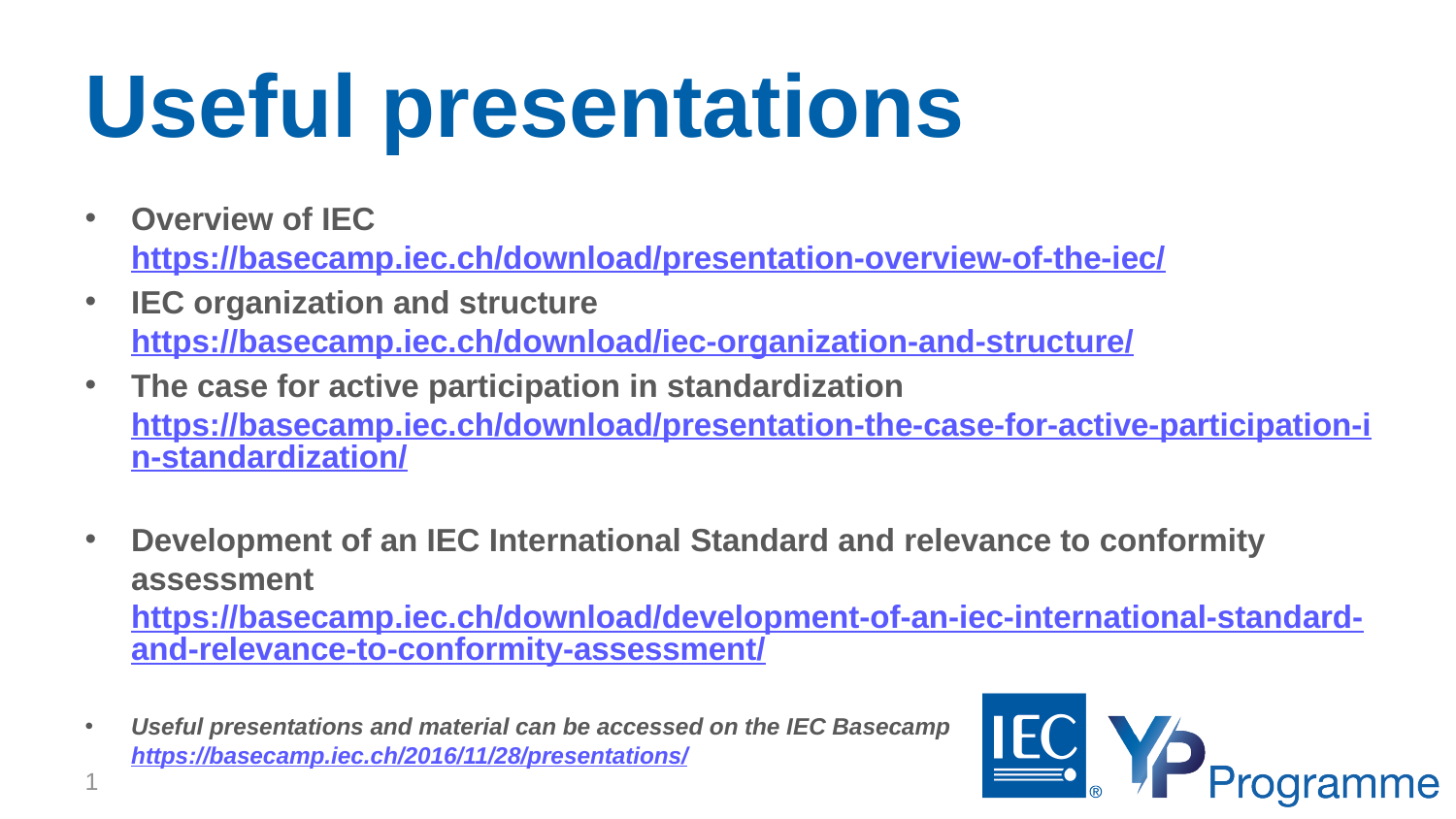

# Useful presentations
Overview of IEC https://basecamp.iec.ch/download/presentation-overview-of-the-iec/
IEC organization and structure https://basecamp.iec.ch/download/iec-organization-and-structure/
The case for active participation in standardization https://basecamp.iec.ch/download/presentation-the-case-for-active-participation-in-standardization/
Development of an IEC International Standard and relevance to conformity assessment https://basecamp.iec.ch/download/development-of-an-iec-international-standard-and-relevance-to-conformity-assessment/
Useful presentations and material can be accessed on the IEC Basecamp https://basecamp.iec.ch/2016/11/28/presentations/

1